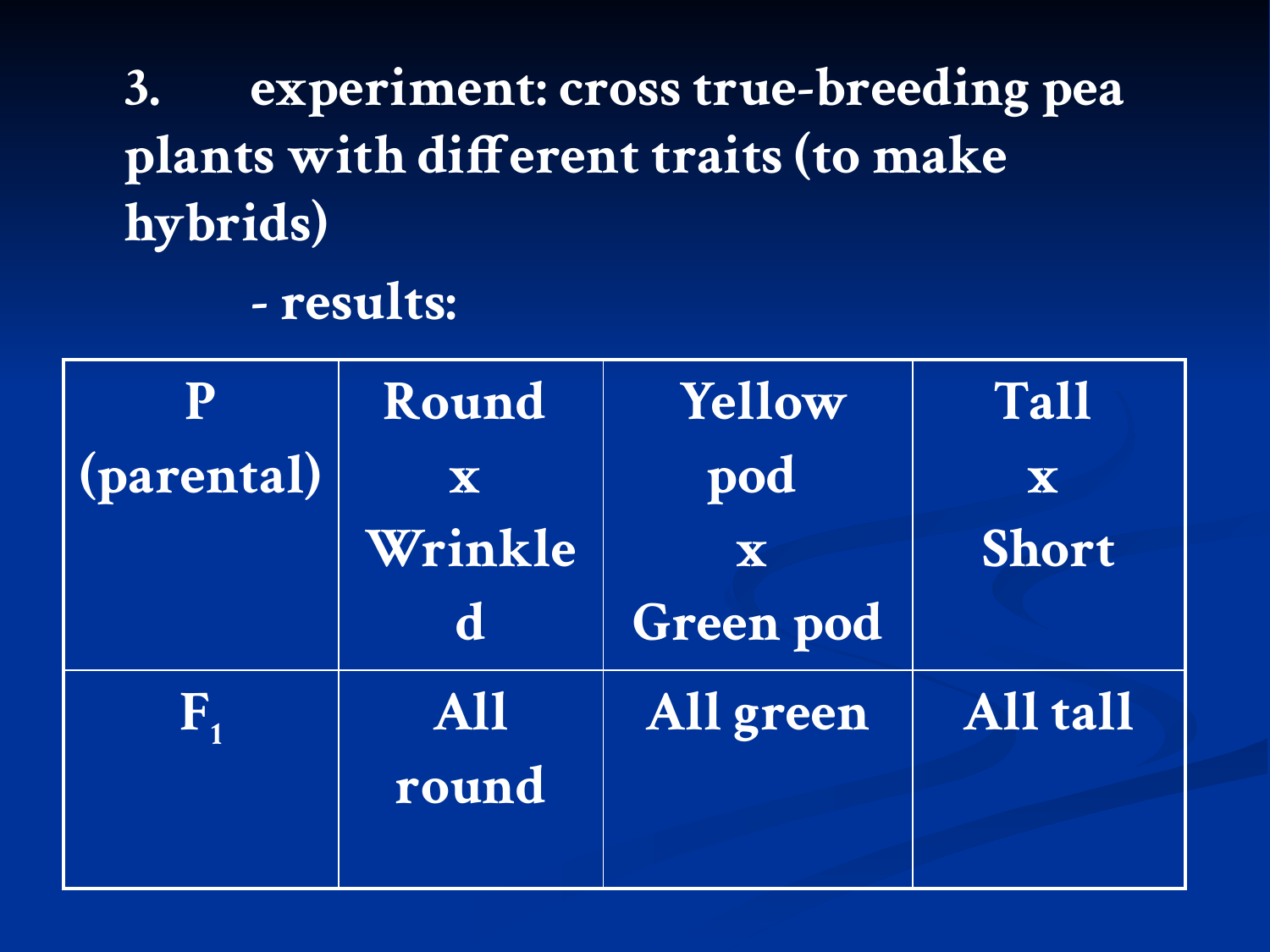

#
	3. 	experiment: cross true-breeding pea 	plants with different traits (to make 	hybrids)
		- results:

| P (parental) | Round x Wrinkled | Yellow pod x Green pod | Tall x Short |
| --- | --- | --- | --- |
| F1 | All round | All green | All tall |